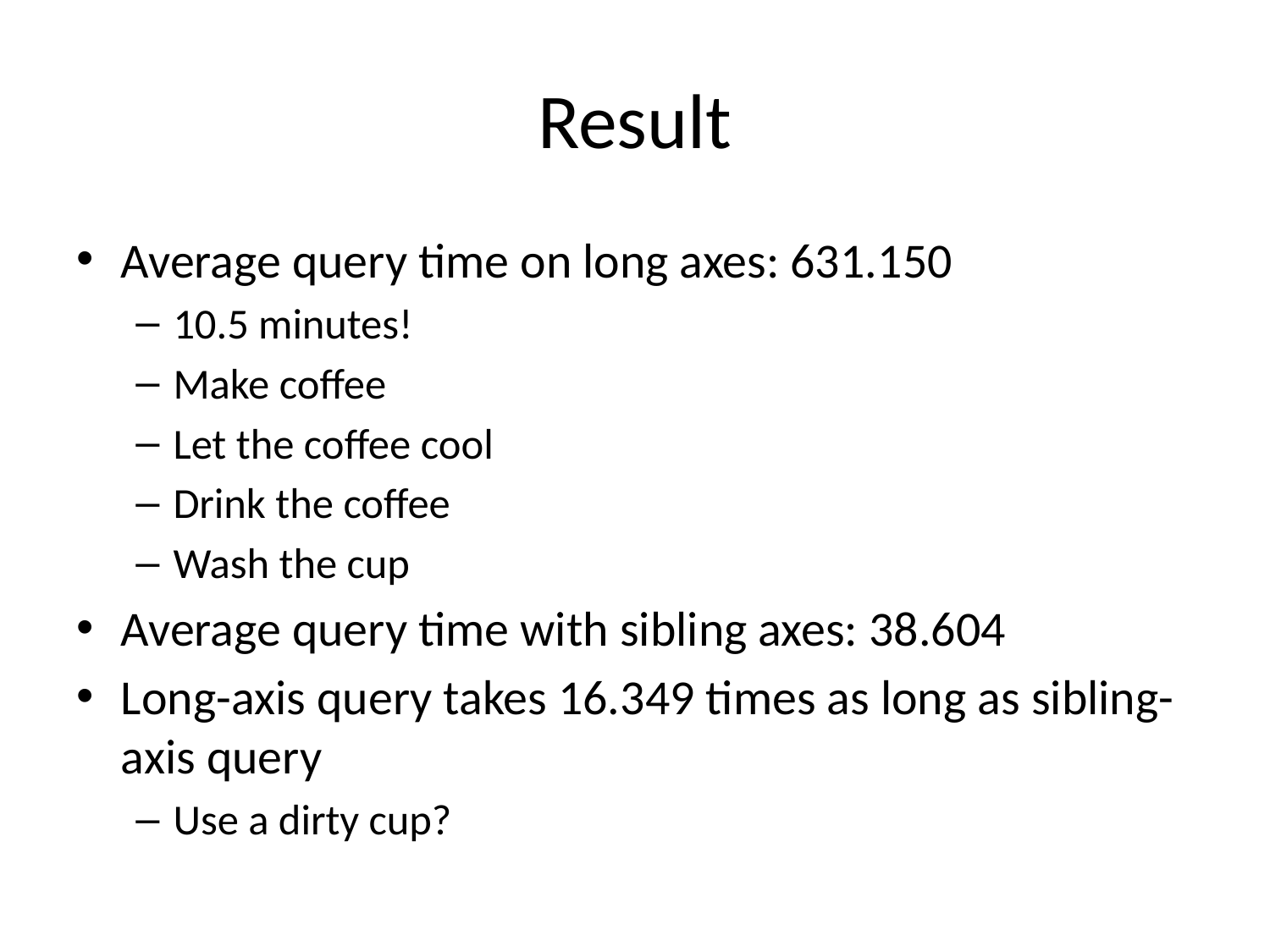

# Result
Average query time on long axes: 631.150
10.5 minutes!
Make coffee
Let the coffee cool
Drink the coffee
Wash the cup
Average query time with sibling axes: 38.604
Long-axis query takes 16.349 times as long as sibling-axis query
Use a dirty cup?